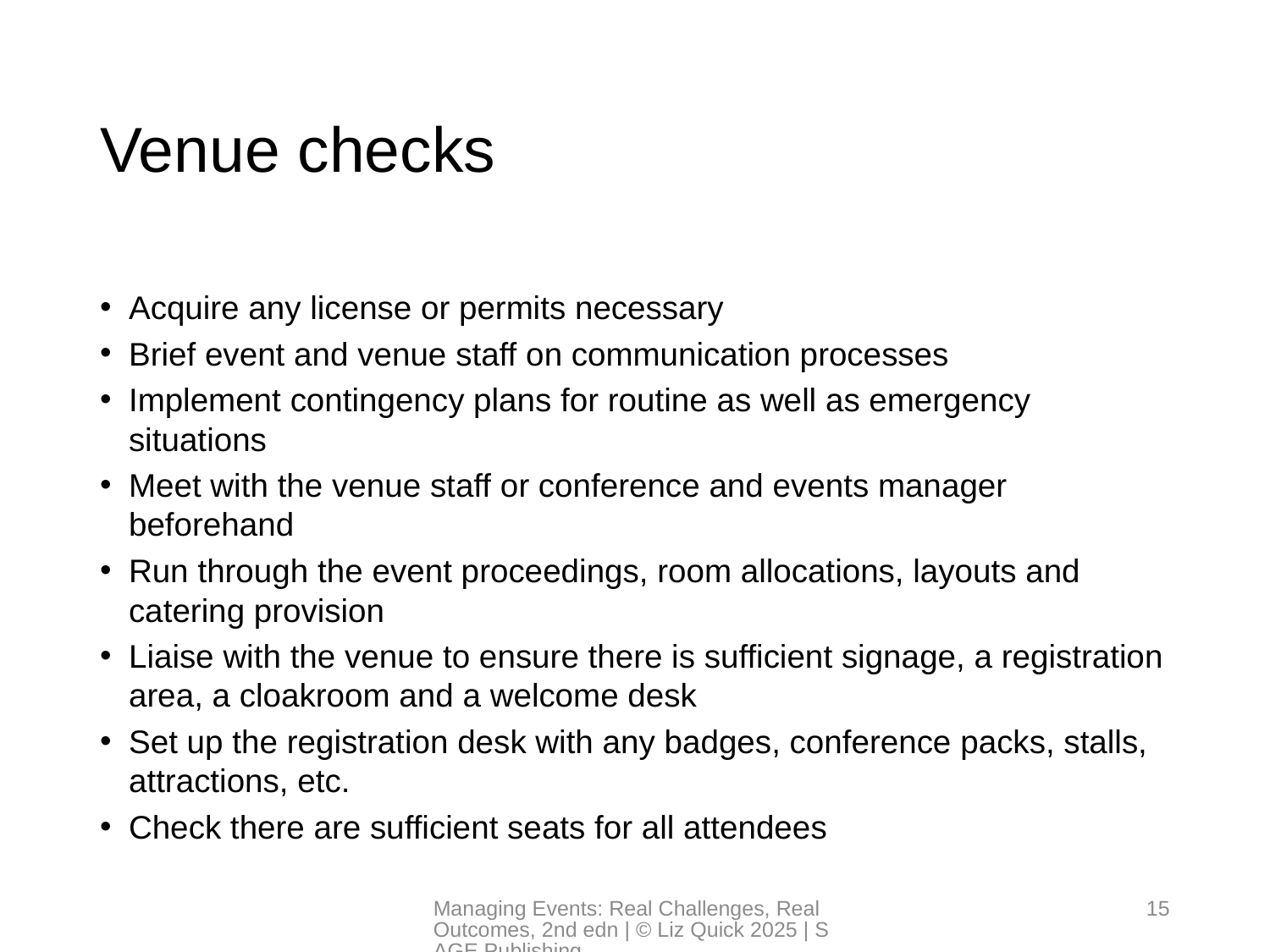

# Venue checks
Acquire any license or permits necessary
Brief event and venue staff on communication processes
Implement contingency plans for routine as well as emergency situations
Meet with the venue staff or conference and events manager beforehand
Run through the event proceedings, room allocations, layouts and catering provision
Liaise with the venue to ensure there is sufficient signage, a registration area, a cloakroom and a welcome desk
Set up the registration desk with any badges, conference packs, stalls, attractions, etc.
Check there are sufficient seats for all attendees
Managing Events: Real Challenges, Real Outcomes, 2nd edn | © Liz Quick 2025 | SAGE Publishing
15